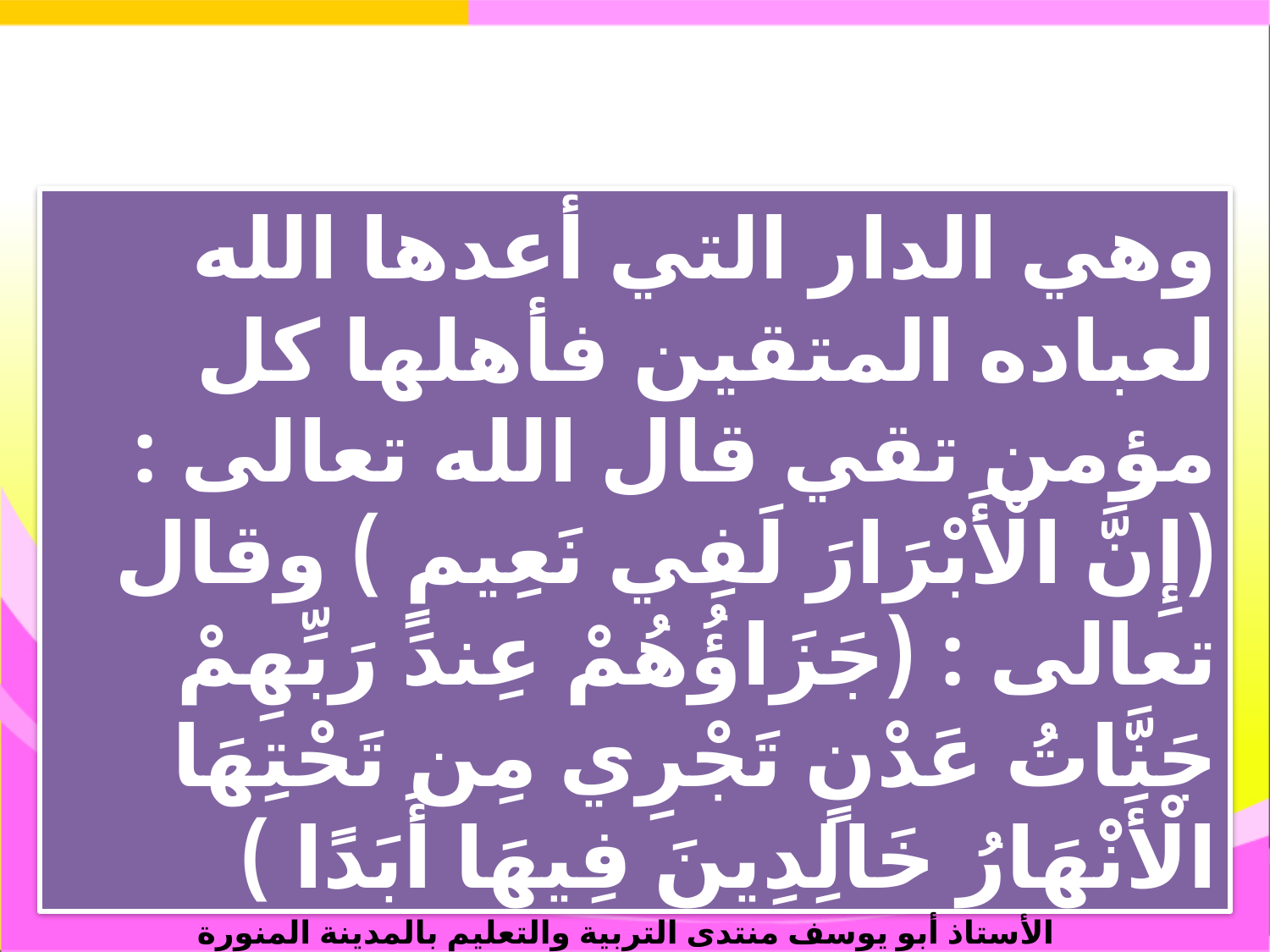

وهي الدار التي أعدها الله لعباده المتقين فأهلها كل مؤمن تقي قال الله تعالى : (إِنَّ الْأَبْرَارَ لَفِي نَعِيمٍ ) وقال تعالى : (جَزَاؤُهُمْ عِندَ رَبِّهِمْ جَنَّاتُ عَدْنٍ تَجْرِي مِن تَحْتِهَا الْأَنْهَارُ خَالِدِينَ فِيهَا أَبَدًا )
الأستاذ أبو يوسف منتدى التربية والتعليم بالمدينة المنورة